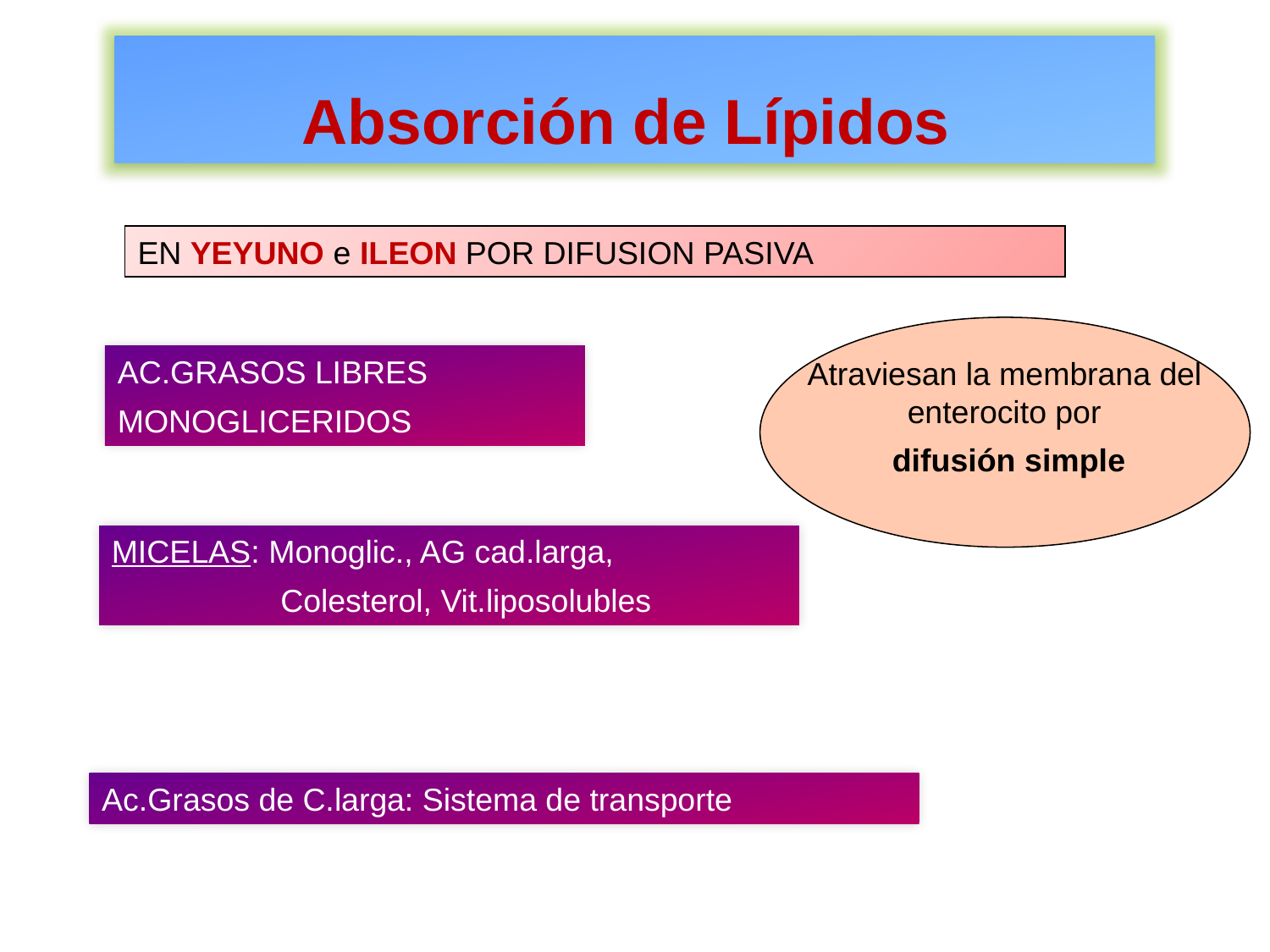

Absorción de Lípidos
EN YEYUNO e ILEON POR DIFUSION PASIVA

Atraviesan la membrana del enterocito por
 difusión simple
AC.GRASOS LIBRES
MONOGLICERIDOS
MICELAS: Monoglic., AG cad.larga,
                   Colesterol, Vit.liposolubles
Ac.Grasos de C.larga: Sistema de transporte